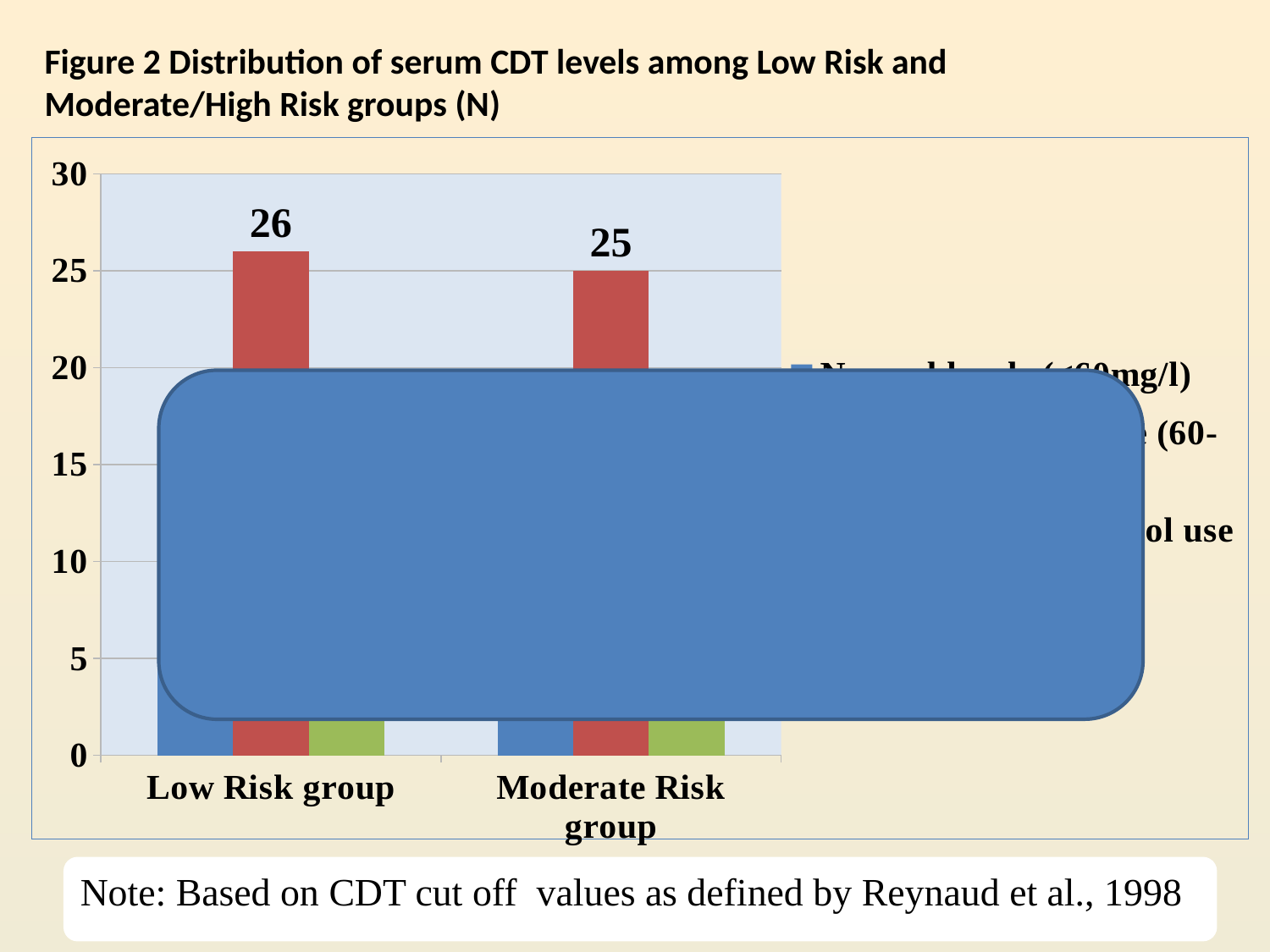

Figure 2 Distribution of serum CDT levels among Low Risk and Moderate/High Risk groups (N)

### Chart

| Category | Normal levels (<60mg/l) | Probable Alcohol use (60-100 mg/l) | High Probable Alcohol use (>100 mg/l) |
|---|---|---|---|
| Low Risk group | 12.0 | 26.0 | 8.0 |
| Moderate Risk group | 4.0 | 25.0 | 14.0 |
Note: Based on CDT cut off  values as defined by Reynaud et al., 1998